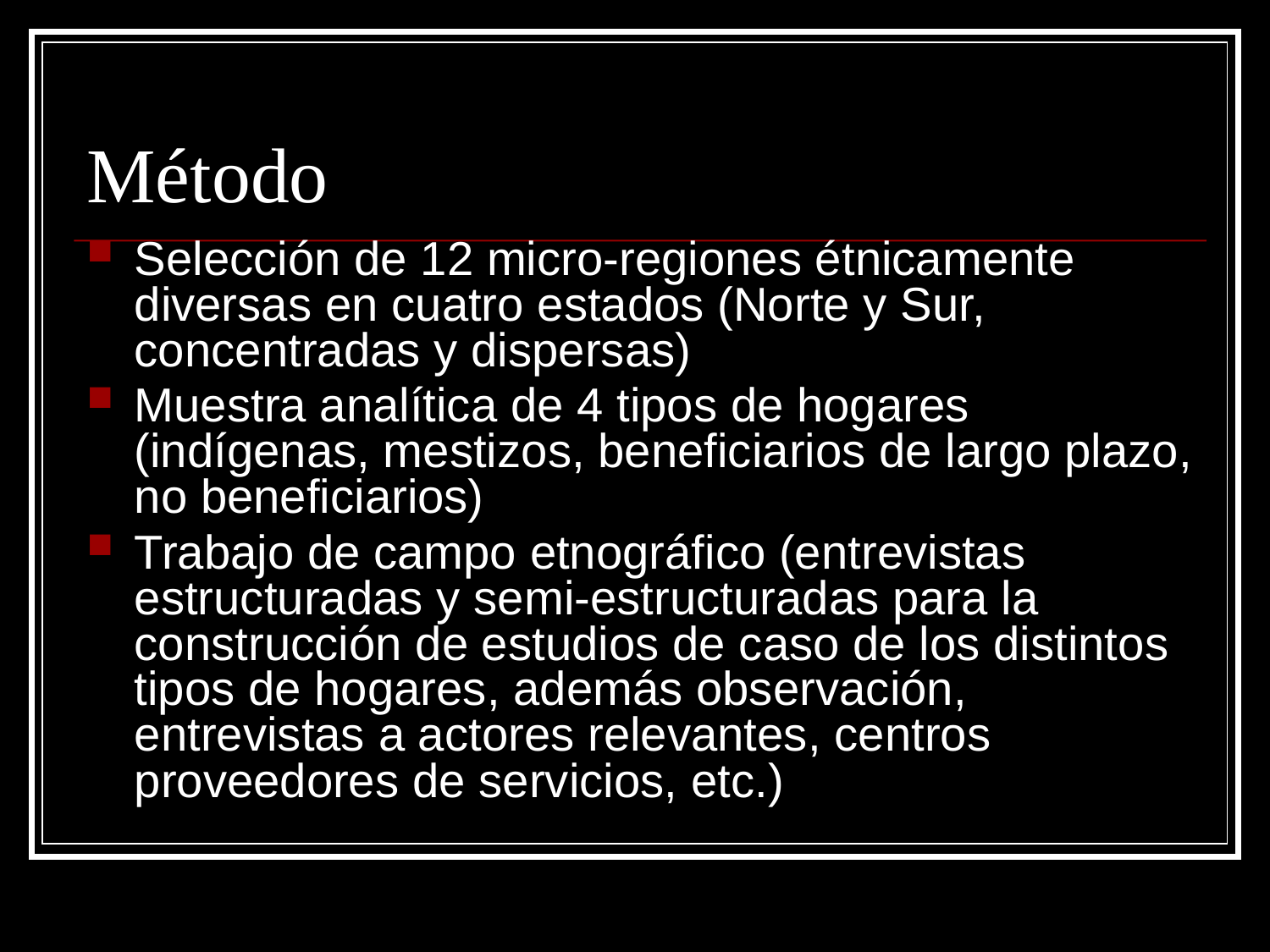

# Método
Selección de 12 micro-regiones étnicamente diversas en cuatro estados (Norte y Sur, concentradas y dispersas)
Muestra analítica de 4 tipos de hogares (indígenas, mestizos, beneficiarios de largo plazo, no beneficiarios)
Trabajo de campo etnográfico (entrevistas estructuradas y semi-estructuradas para la construcción de estudios de caso de los distintos tipos de hogares, además observación, entrevistas a actores relevantes, centros proveedores de servicios, etc.)